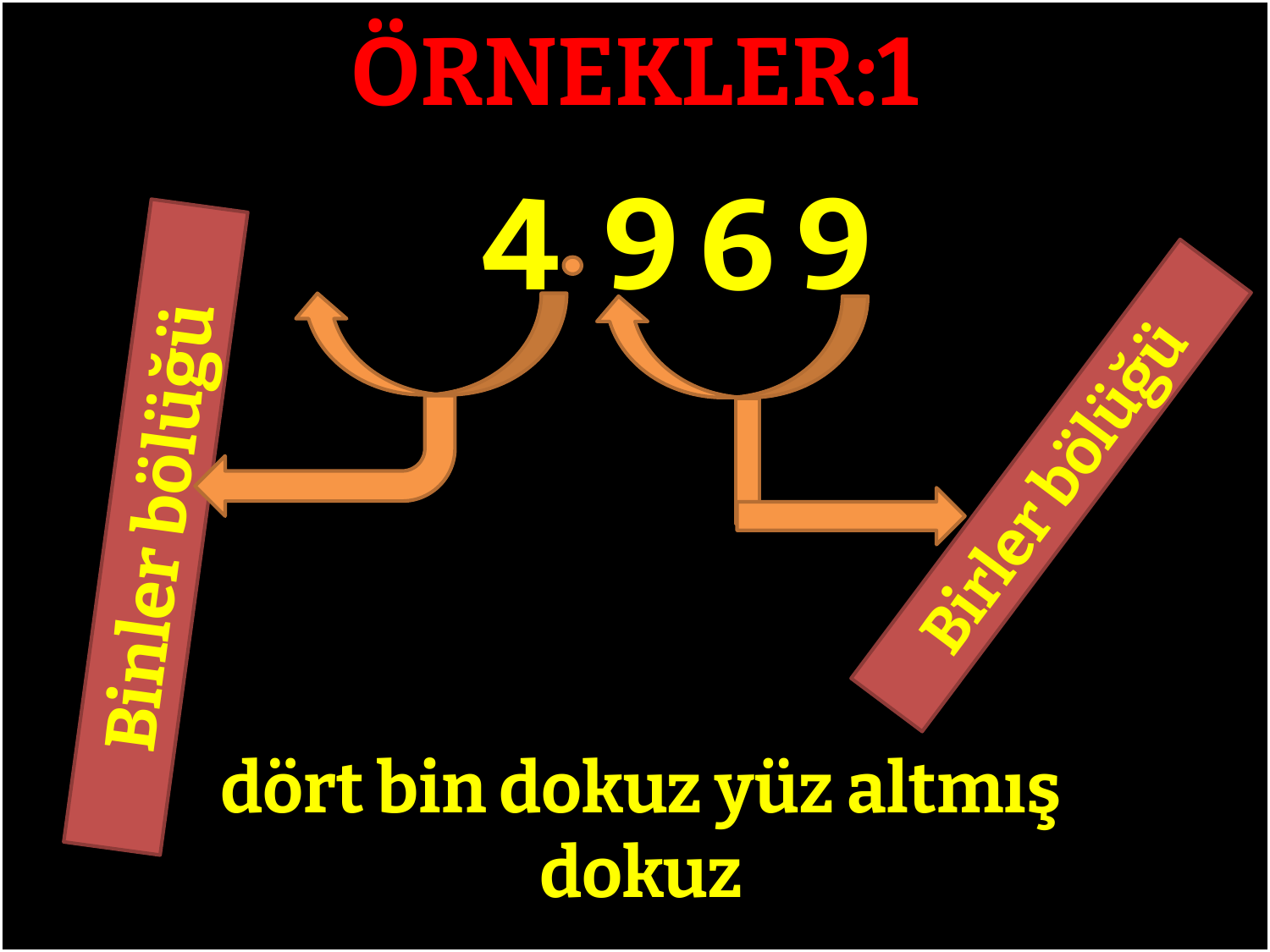

ÖRNEKLER:1
9
9
4
6

#

Birler bölüğü
Binler bölüğü

dört bin dokuz yüz altmış dokuz